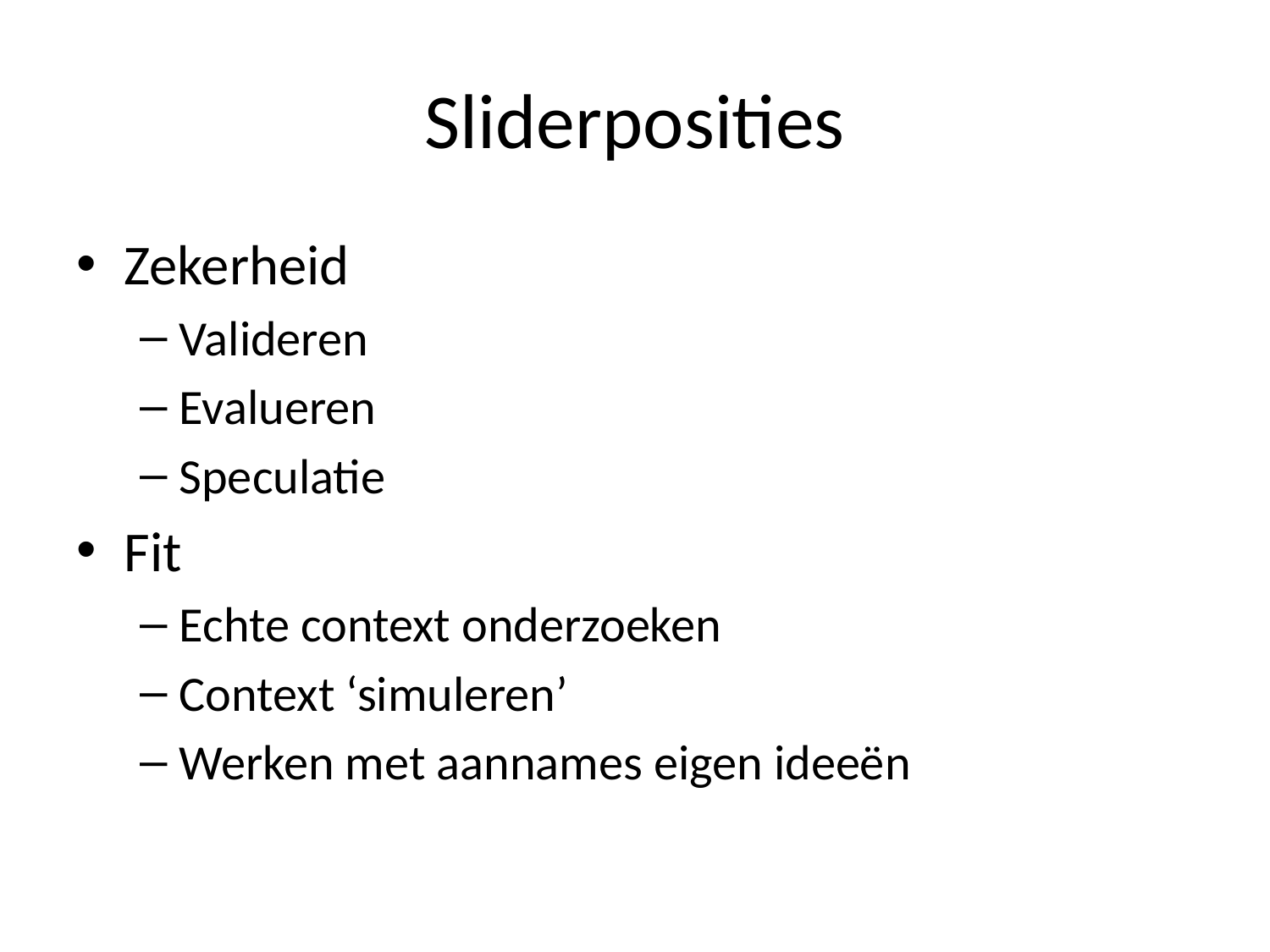

# Sliderposities
Zekerheid
Valideren
Evalueren
Speculatie
Fit
Echte context onderzoeken
Context ‘simuleren’
Werken met aannames eigen ideeën